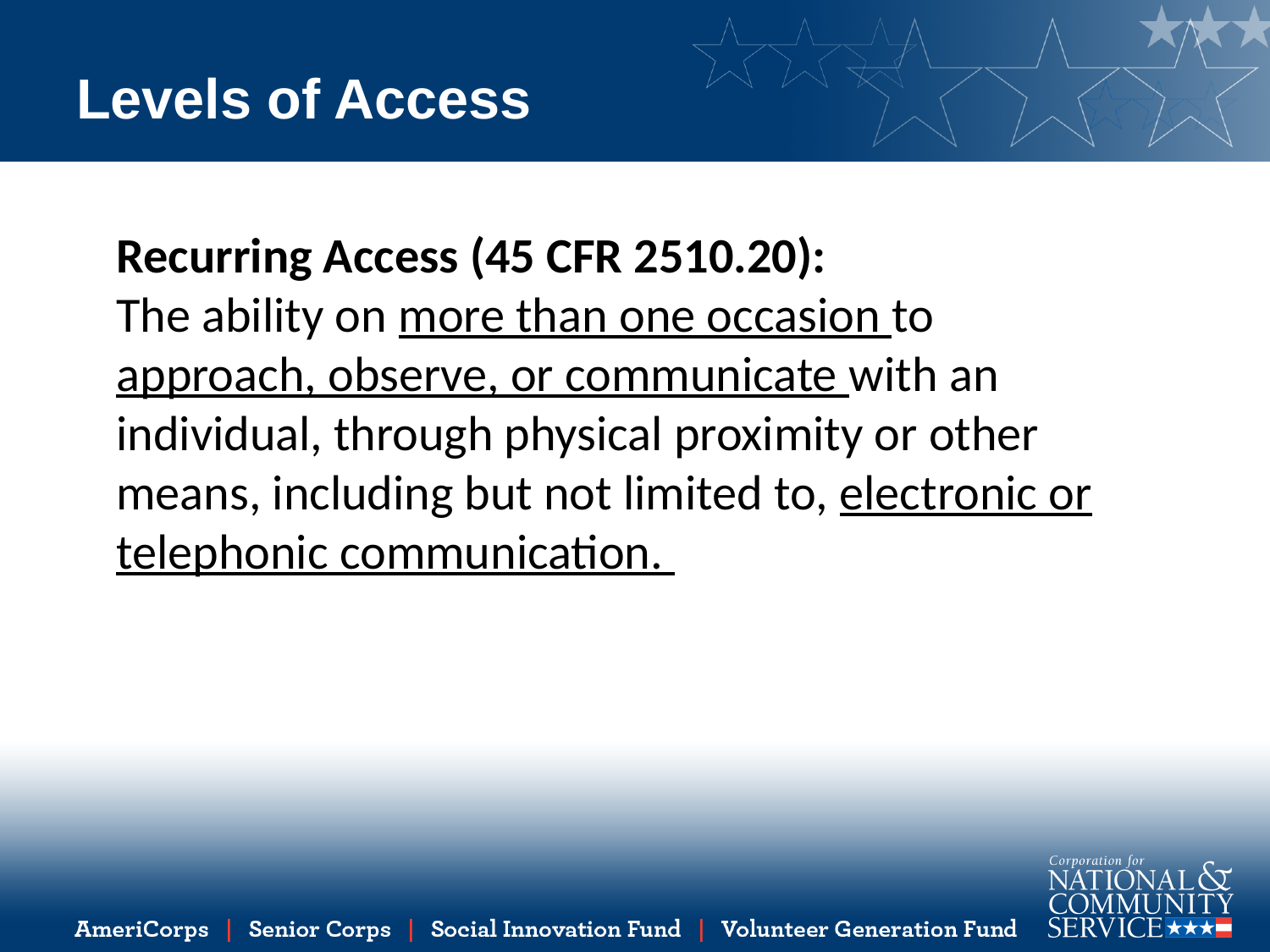

# Levels of Access
Recurring Access (45 CFR 2510.20):
The ability on more than one occasion to approach, observe, or communicate with an individual, through physical proximity or other means, including but not limited to, electronic or telephonic communication.